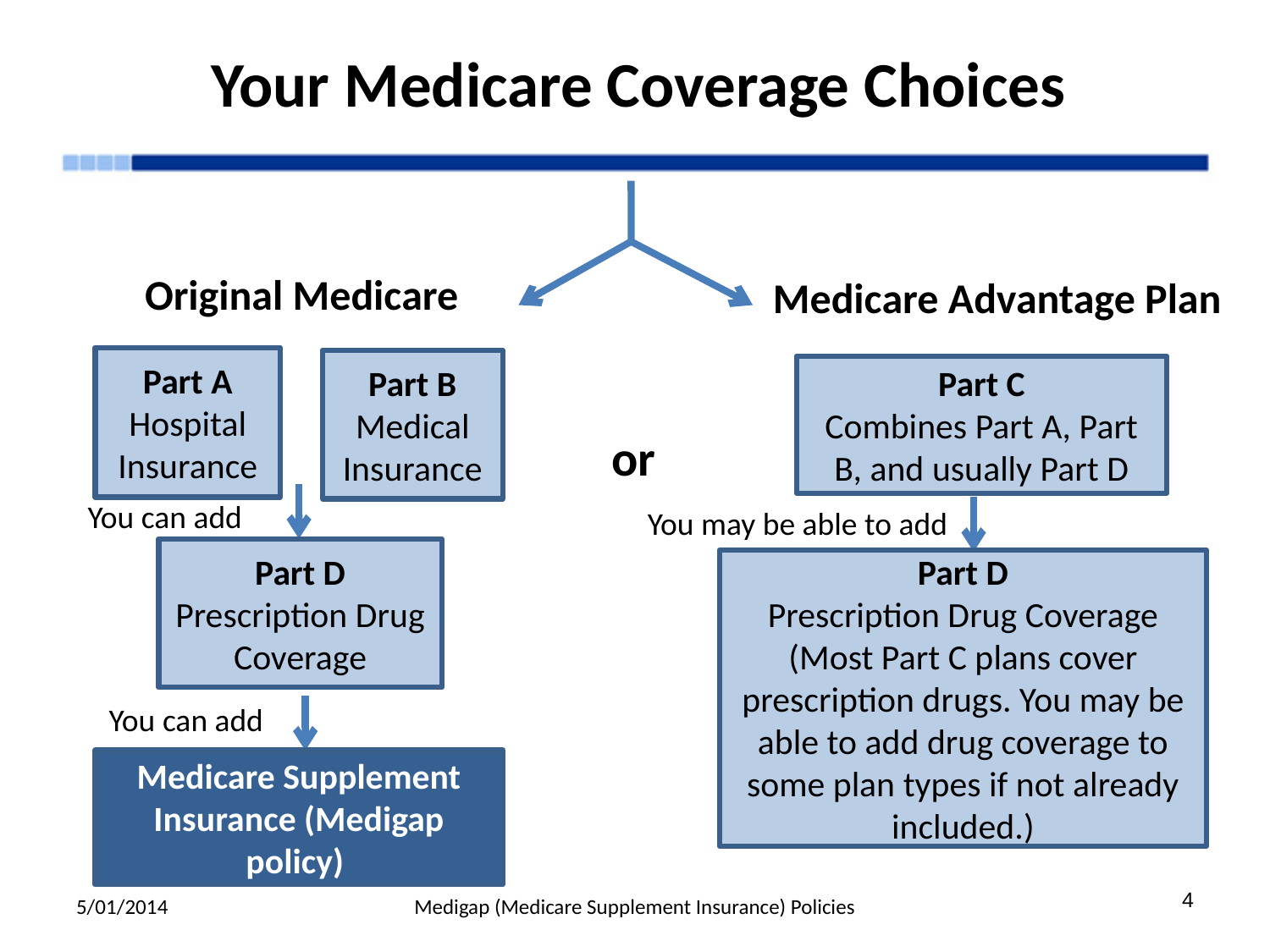

# Your Medicare Coverage Choices
Original Medicare
 Medicare Advantage Plan
Part A
Hospital Insurance
Part B
Medical Insurance
Part C
Combines Part A, Part B, and usually Part D
or
You can add
You may be able to add
Part D
Prescription Drug Coverage
Part D
Prescription Drug Coverage
(Most Part C plans cover prescription drugs. You may be able to add drug coverage to some plan types if not already included.)
You can add
Medicare Supplement Insurance (Medigap policy)
5/01/2014
Medigap (Medicare Supplement Insurance) Policies
4